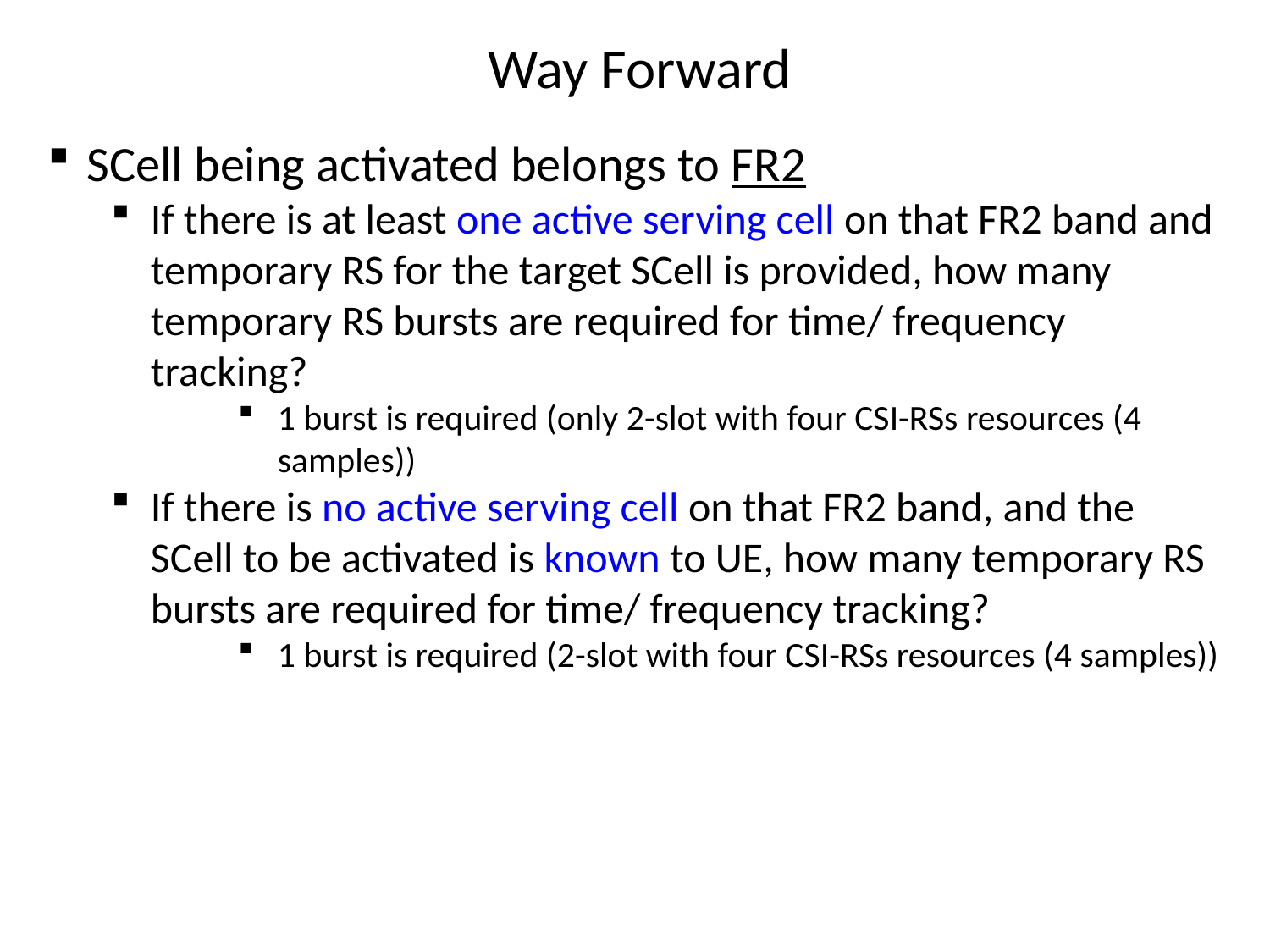

# Way Forward
SCell being activated belongs to FR2
If there is at least one active serving cell on that FR2 band and temporary RS for the target SCell is provided, how many temporary RS bursts are required for time/ frequency tracking?
1 burst is required (only 2-slot with four CSI-RSs resources (4 samples))
If there is no active serving cell on that FR2 band, and the SCell to be activated is known to UE, how many temporary RS bursts are required for time/ frequency tracking?
1 burst is required (2-slot with four CSI-RSs resources (4 samples))